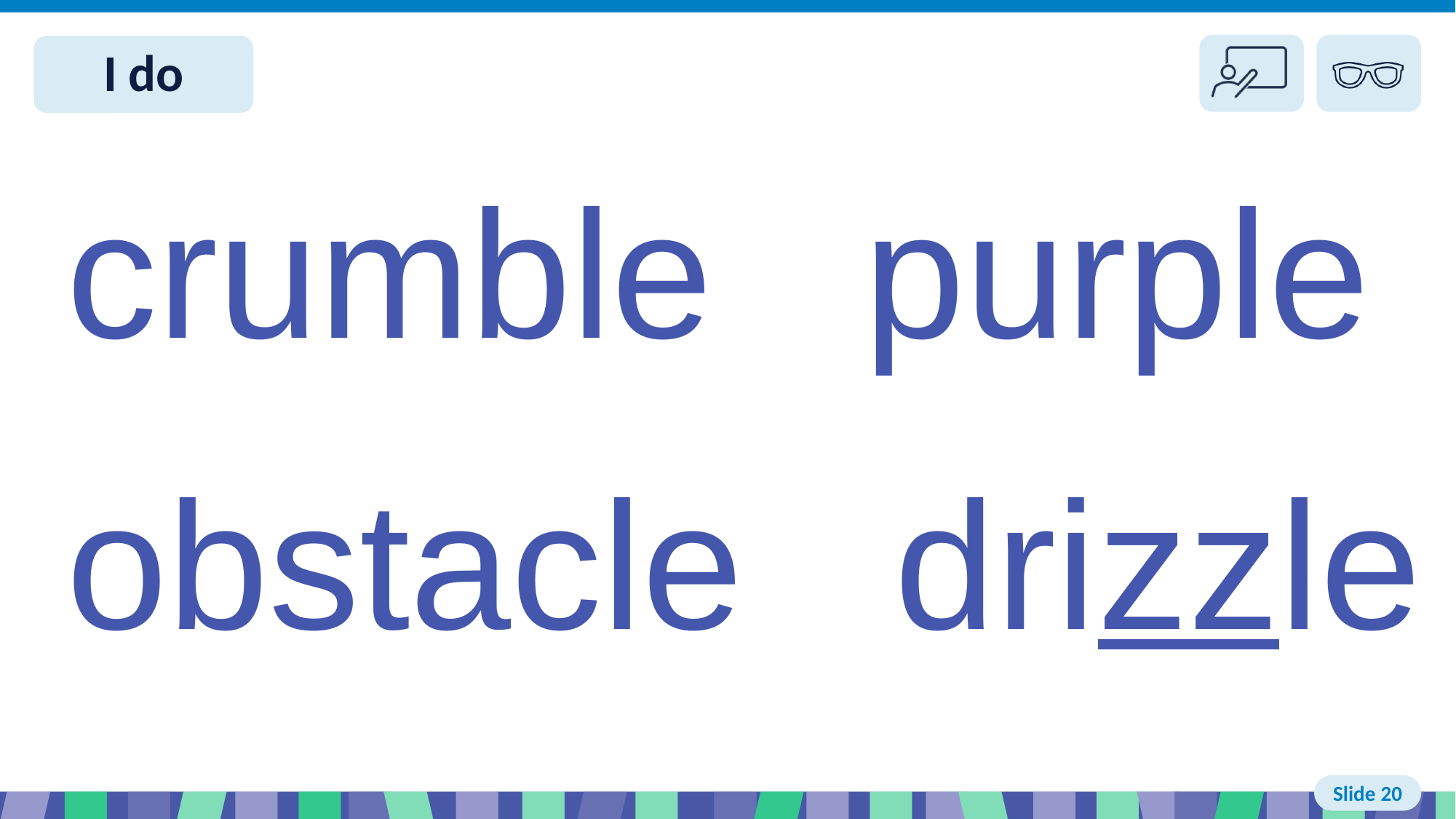

Slide 20 I do
crumble   purple
obstacle   drizzle